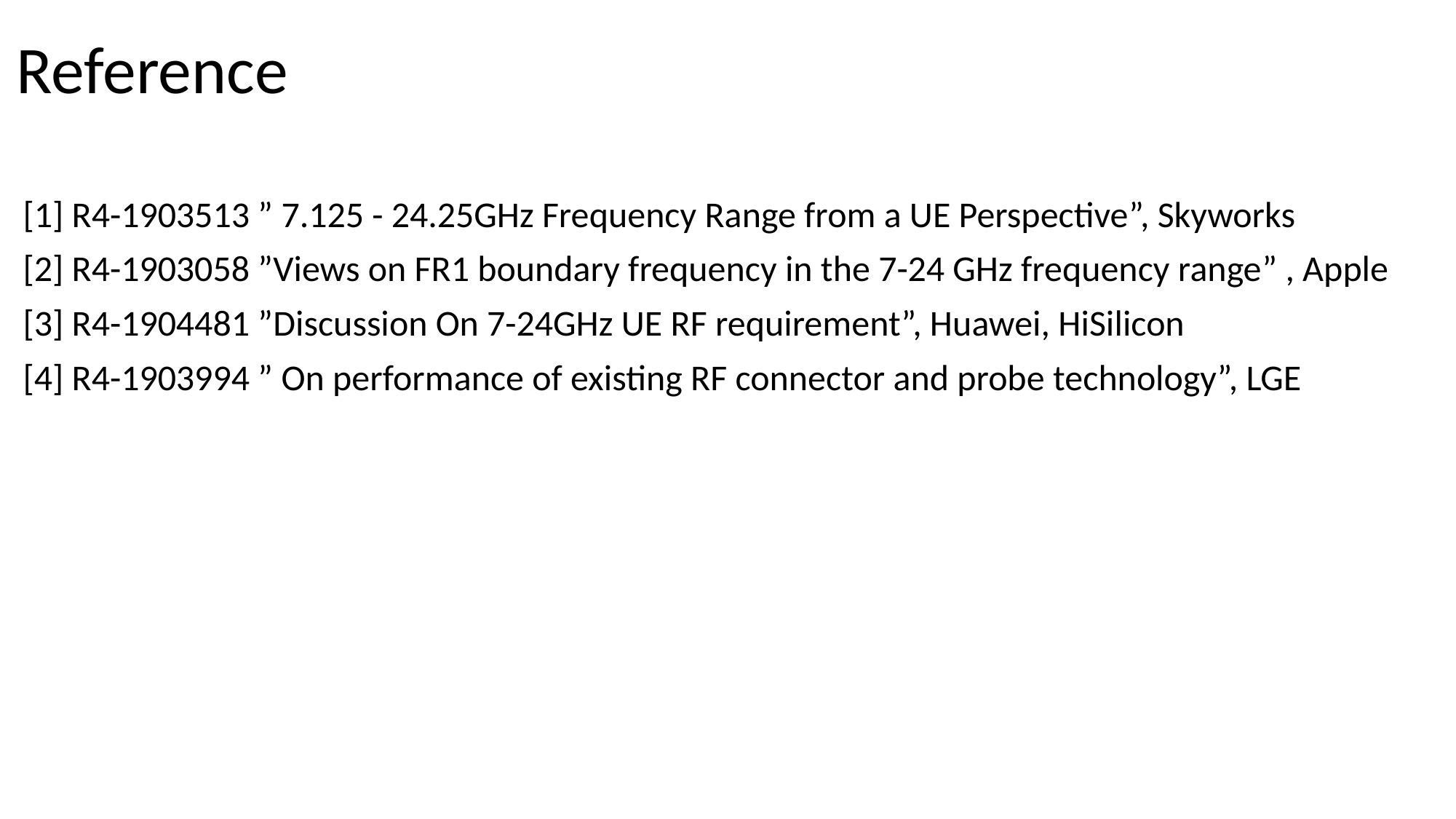

# Reference
[1] R4-1903513 ” 7.125 - 24.25GHz Frequency Range from a UE Perspective”, Skyworks
[2] R4-1903058 ”Views on FR1 boundary frequency in the 7-24 GHz frequency range” , Apple
[3] R4-1904481 ”Discussion On 7-24GHz UE RF requirement”, Huawei, HiSilicon
[4] R4-1903994 ” On performance of existing RF connector and probe technology”, LGE